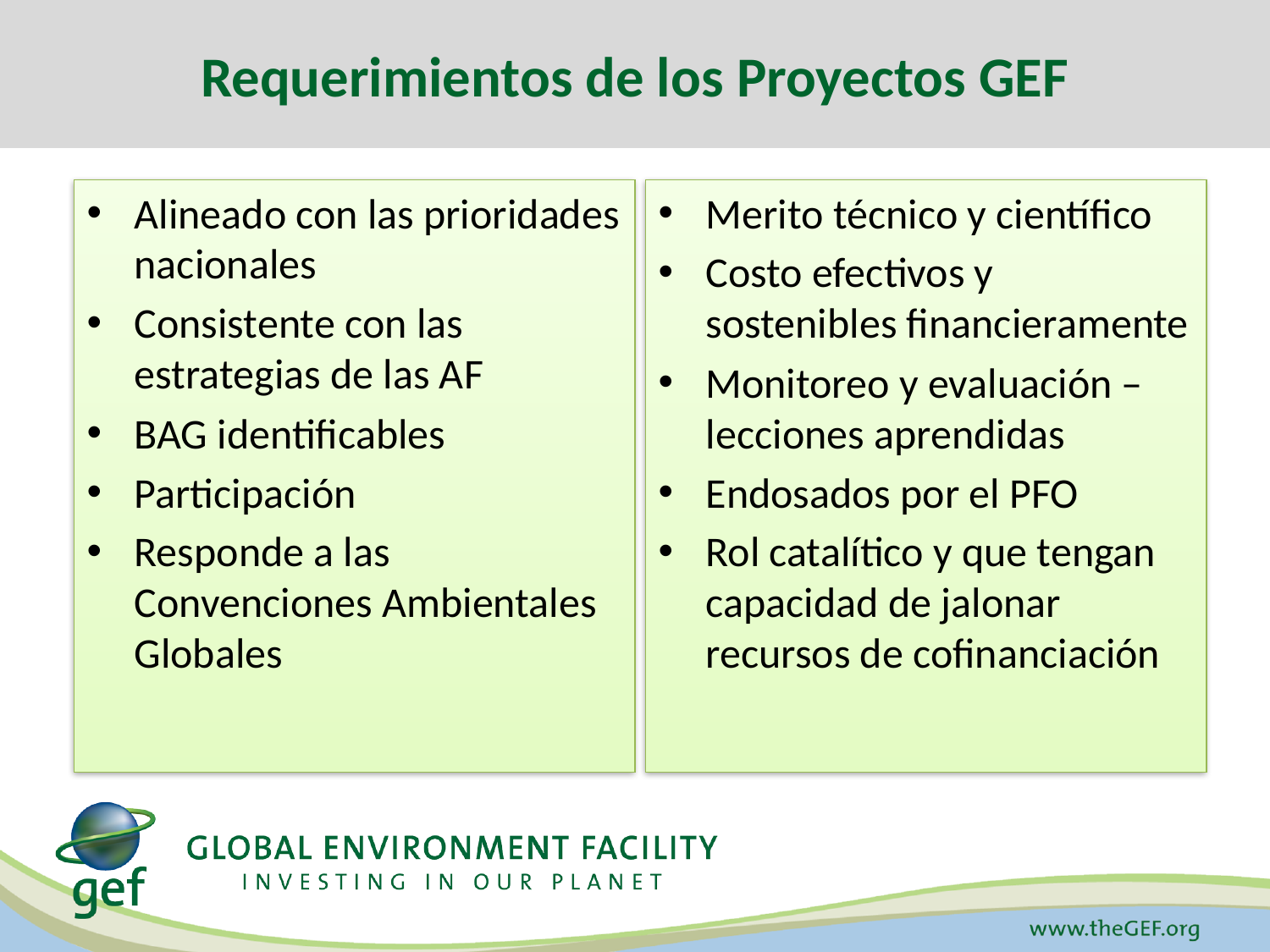

Requerimientos de los Proyectos GEF
Alineado con las prioridades nacionales
Consistente con las estrategias de las AF
BAG identificables
Participación
Responde a las Convenciones Ambientales Globales

Merito técnico y científico
Costo efectivos y sostenibles financieramente
Monitoreo y evaluación – lecciones aprendidas
Endosados por el PFO
Rol catalítico y que tengan capacidad de jalonar recursos de cofinanciación